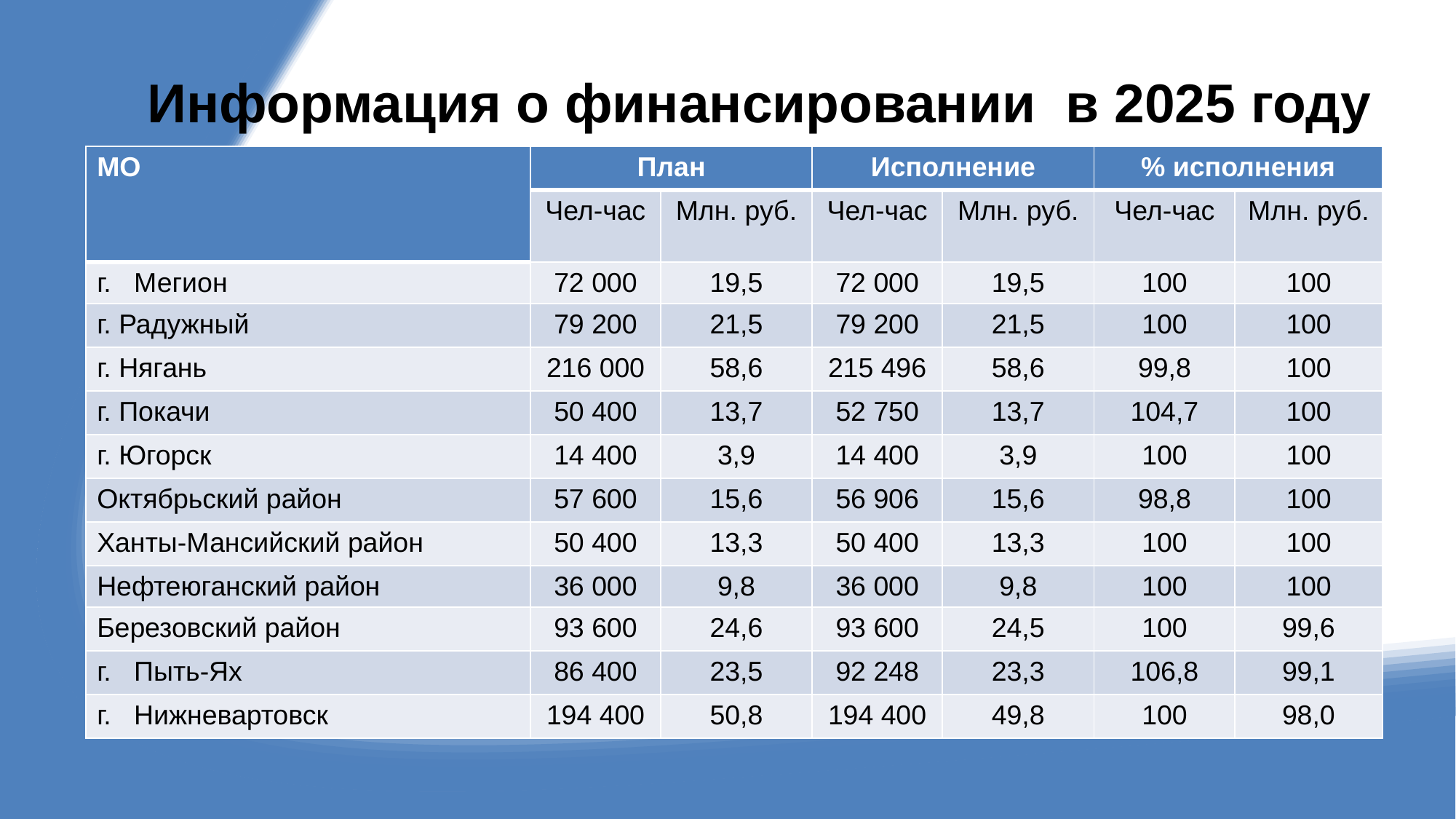

# Информация о финансировании  в 2025 году
| МО | План |  | Исполнение |  | % исполнения |  |
| --- | --- | --- | --- | --- | --- | --- |
|  | Чел-час | Млн. руб. | Чел-час | Млн. руб. | Чел-час | Млн. руб. |
| г. Мегион | 72 000 | 19,5 | 72 000 | 19,5 | 100 | 100 |
| г. Радужный | 79 200 | 21,5 | 79 200 | 21,5 | 100 | 100 |
| г. Нягань | 216 000 | 58,6 | 215 496 | 58,6 | 99,8 | 100 |
| г. Покачи | 50 400 | 13,7 | 52 750 | 13,7 | 104,7 | 100 |
| г. Югорск | 14 400 | 3,9 | 14 400 | 3,9 | 100 | 100 |
| Октябрьский район | 57 600 | 15,6 | 56 906 | 15,6 | 98,8 | 100 |
| Ханты-Мансийский район | 50 400 | 13,3 | 50 400 | 13,3 | 100 | 100 |
| Нефтеюганский район | 36 000 | 9,8 | 36 000 | 9,8 | 100 | 100 |
| Березовский район | 93 600 | 24,6 | 93 600 | 24,5 | 100 | 99,6 |
| г. Пыть-Ях | 86 400 | 23,5 | 92 248 | 23,3 | 106,8 | 99,1 |
| г. Нижневартовск | 194 400 | 50,8 | 194 400 | 49,8 | 100 | 98,0 |